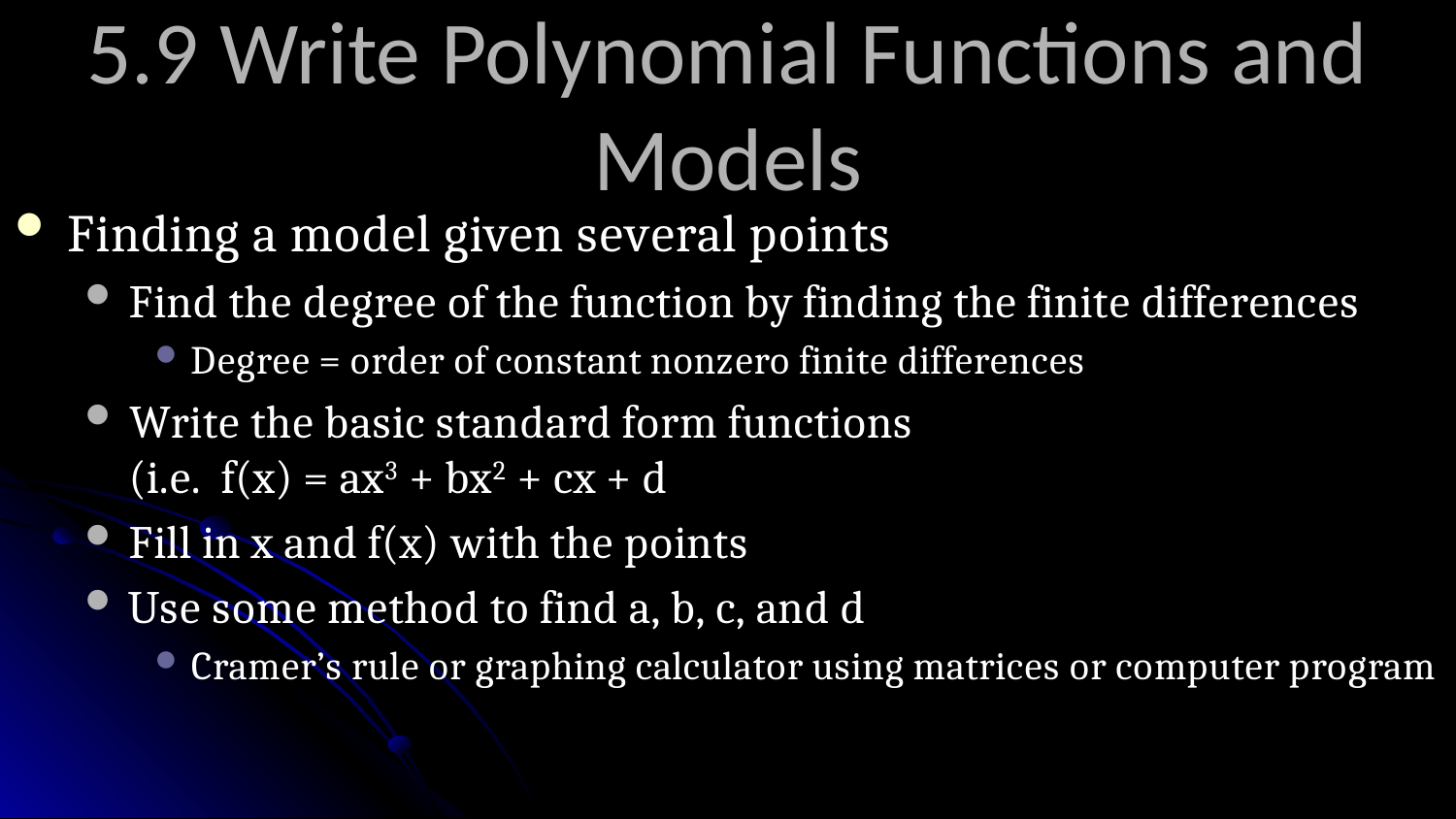

# 5.9 Write Polynomial Functions and Models
Finding a model given several points
Find the degree of the function by finding the finite differences
Degree = order of constant nonzero finite differences
Write the basic standard form functions
(i.e.  f(x) = ax3 + bx2 + cx + d
Fill in x and f(x) with the points
Use some method to find a, b, c, and d
Cramer’s rule or graphing calculator using matrices or computer program